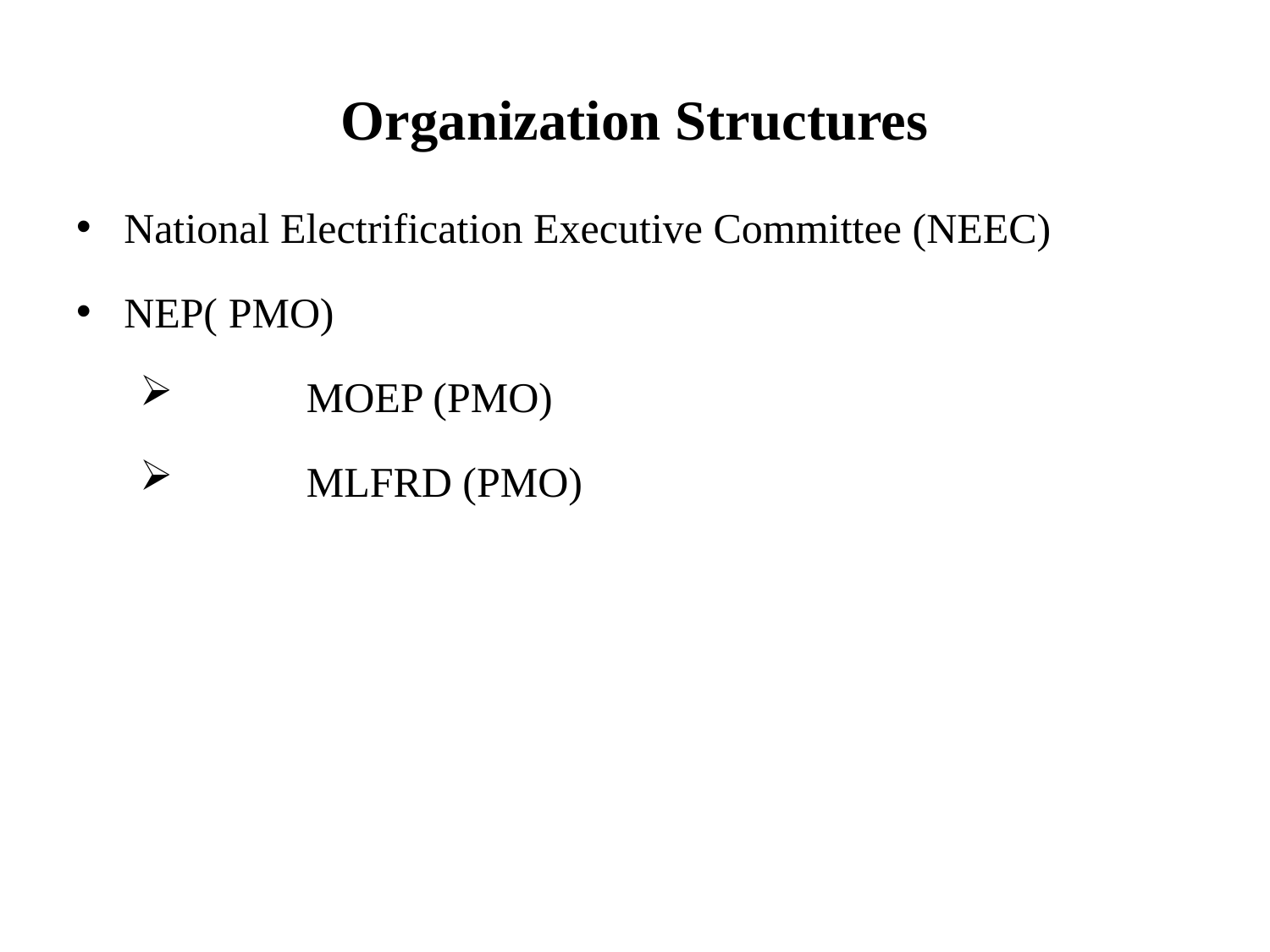

# Organization Structures
National Electrification Executive Committee (NEEC)
NEP( PMO)
	MOEP (PMO)
	MLFRD (PMO)